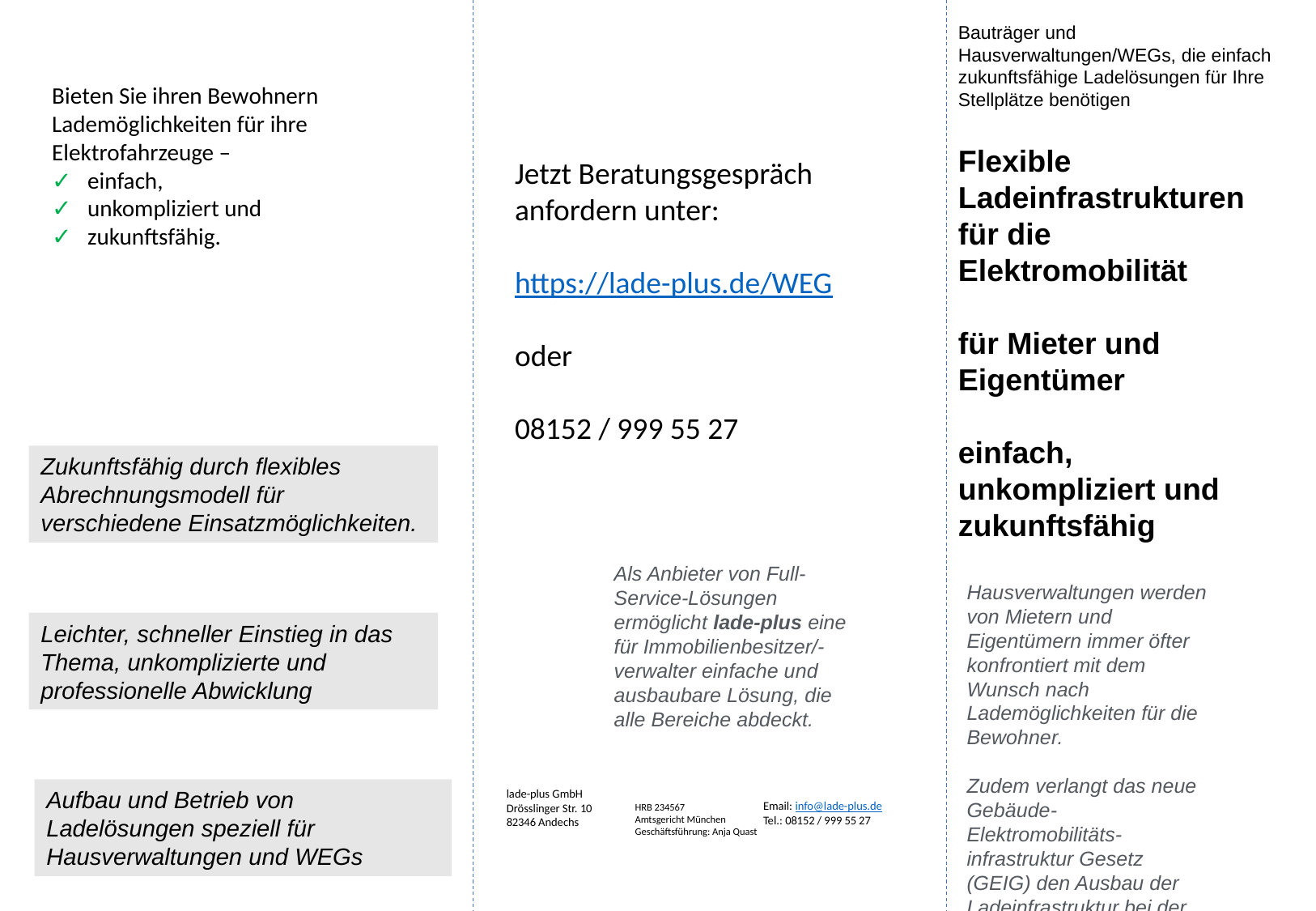

Bauträger und Hausverwaltungen/WEGs, die einfach zukunftsfähige Ladelösungen für Ihre Stellplätze benötigen
Bieten Sie ihren Bewohnern Lademöglichkeiten für ihre Elektrofahrzeuge –
✓   einfach,
✓   unkompliziert und
✓   zukunftsfähig.
Flexible Ladeinfrastrukturen für die Elektromobilität

für Mieter und Eigentümer
einfach, unkompliziert und zukunftsfähig
Jetzt Beratungsgespräch anfordern unter:

https://lade-plus.de/WEG

oder

08152 / 999 55 27

Zukunftsfähig durch flexibles Abrechnungsmodell für verschiedene Einsatzmöglichkeiten.
Als Anbieter von Full-Service-Lösungen ermöglicht lade-plus eine für Immobilienbesitzer/-verwalter einfache und ausbaubare Lösung, die alle Bereiche abdeckt.
Hausverwaltungen werden von Mietern und Eigentümern immer öfter konfrontiert mit dem Wunsch nach Lademöglichkeiten für die Bewohner.

Zudem verlangt das neue Gebäude-Elektromobilitäts-infrastruktur Gesetz (GEIG) den Ausbau der Ladeinfrastruktur bei der Renovierung der TG.
Leichter, schneller Einstieg in das Thema, unkomplizierte und professionelle Abwicklung
Aufbau und Betrieb von Ladelösungen speziell für Hausverwaltungen und WEGs
lade-plus GmbH
Drösslinger Str. 10
82346 Andechs

HRB 234567
Amtsgericht München
Geschäftsführung: Anja Quast

Email: info@lade-plus.de
Tel.: 08152 / 999 55 27